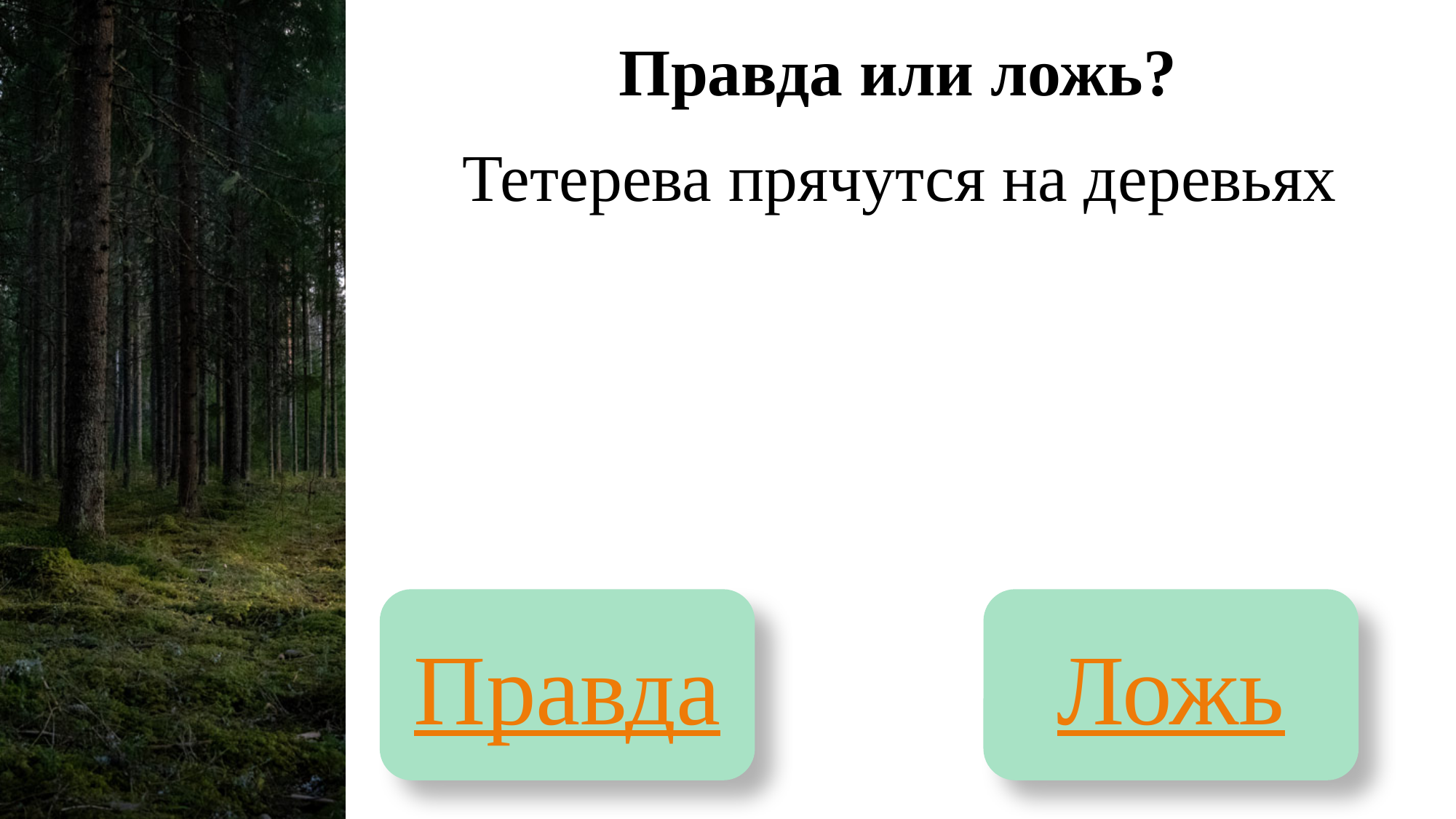

# Правда или ложь?
Тетерева прячутся на деревьях
Правда
Ложь